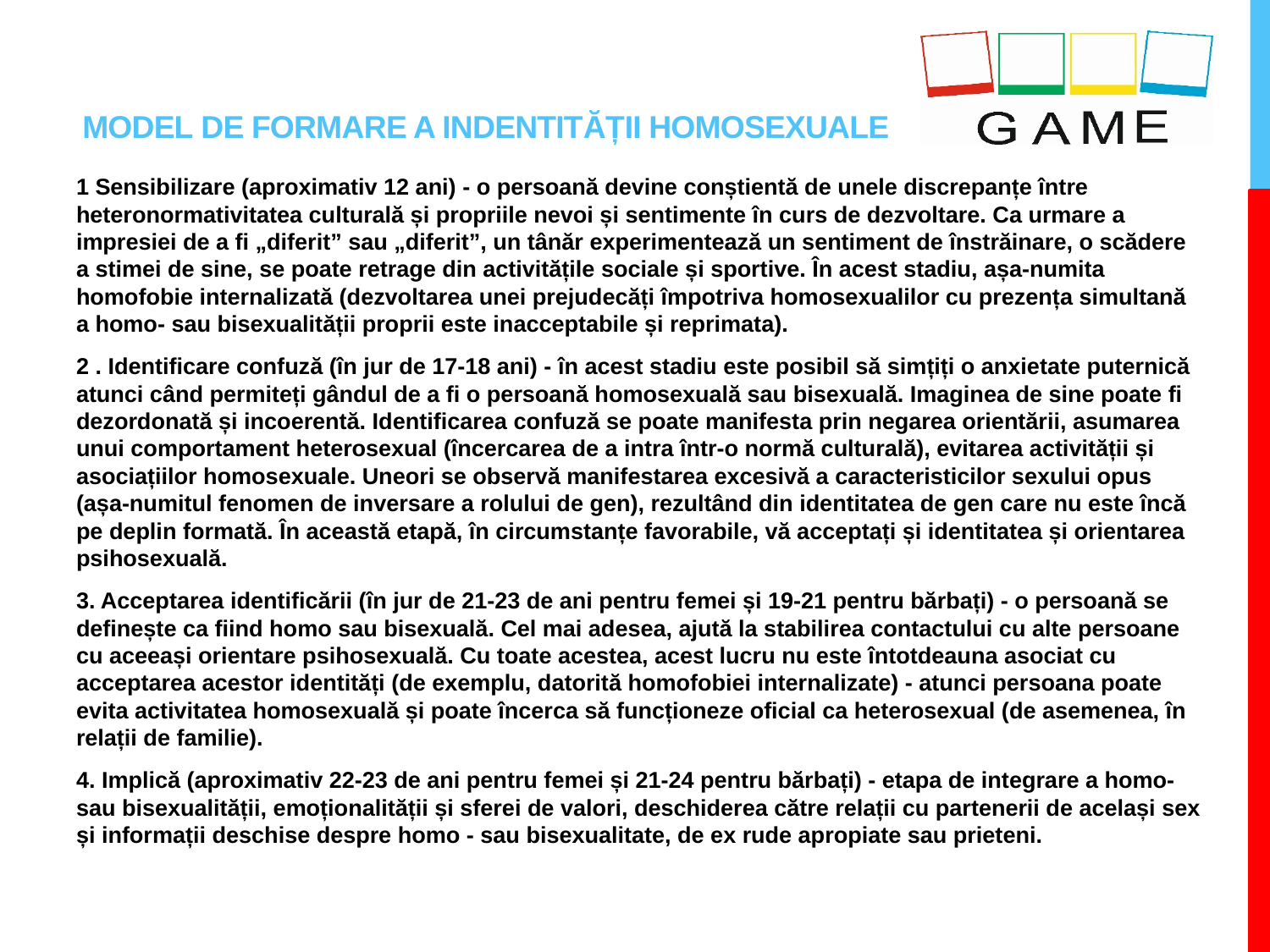

# MODEL DE FORMARE A INDENTITĂȚII HOMOSEXUALE
1 Sensibilizare (aproximativ 12 ani) - o persoană devine conștientă de unele discrepanțe între heteronormativitatea culturală și propriile nevoi și sentimente în curs de dezvoltare. Ca urmare a impresiei de a fi „diferit” sau „diferit”, un tânăr experimentează un sentiment de înstrăinare, o scădere a stimei de sine, se poate retrage din activitățile sociale și sportive. În acest stadiu, așa-numita homofobie internalizată (dezvoltarea unei prejudecăți împotriva homosexualilor cu prezența simultană a homo- sau bisexualității proprii este inacceptabile și reprimata).
2 . Identificare confuză (în jur de 17-18 ani) - în acest stadiu este posibil să simțiți o anxietate puternică atunci când permiteți gândul de a fi o persoană homosexuală sau bisexuală. Imaginea de sine poate fi dezordonată și incoerentă. Identificarea confuză se poate manifesta prin negarea orientării, asumarea unui comportament heterosexual (încercarea de a intra într-o normă culturală), evitarea activității și asociațiilor homosexuale. Uneori se observă manifestarea excesivă a caracteristicilor sexului opus (așa-numitul fenomen de inversare a rolului de gen), rezultând din identitatea de gen care nu este încă pe deplin formată. În această etapă, în circumstanțe favorabile, vă acceptați și identitatea și orientarea psihosexuală.
3. Acceptarea identificării (în jur de 21-23 de ani pentru femei și 19-21 pentru bărbați) - o persoană se definește ca fiind homo sau bisexuală. Cel mai adesea, ajută la stabilirea contactului cu alte persoane cu aceeași orientare psihosexuală. Cu toate acestea, acest lucru nu este întotdeauna asociat cu acceptarea acestor identități (de exemplu, datorită homofobiei internalizate) - atunci persoana poate evita activitatea homosexuală și poate încerca să funcționeze oficial ca heterosexual (de asemenea, în relații de familie).
4. Implică (aproximativ 22-23 de ani pentru femei și 21-24 pentru bărbați) - etapa de integrare a homo- sau bisexualității, emoționalității și sferei de valori, deschiderea către relații cu partenerii de același sex și informații deschise despre homo - sau bisexualitate, de ex rude apropiate sau prieteni.